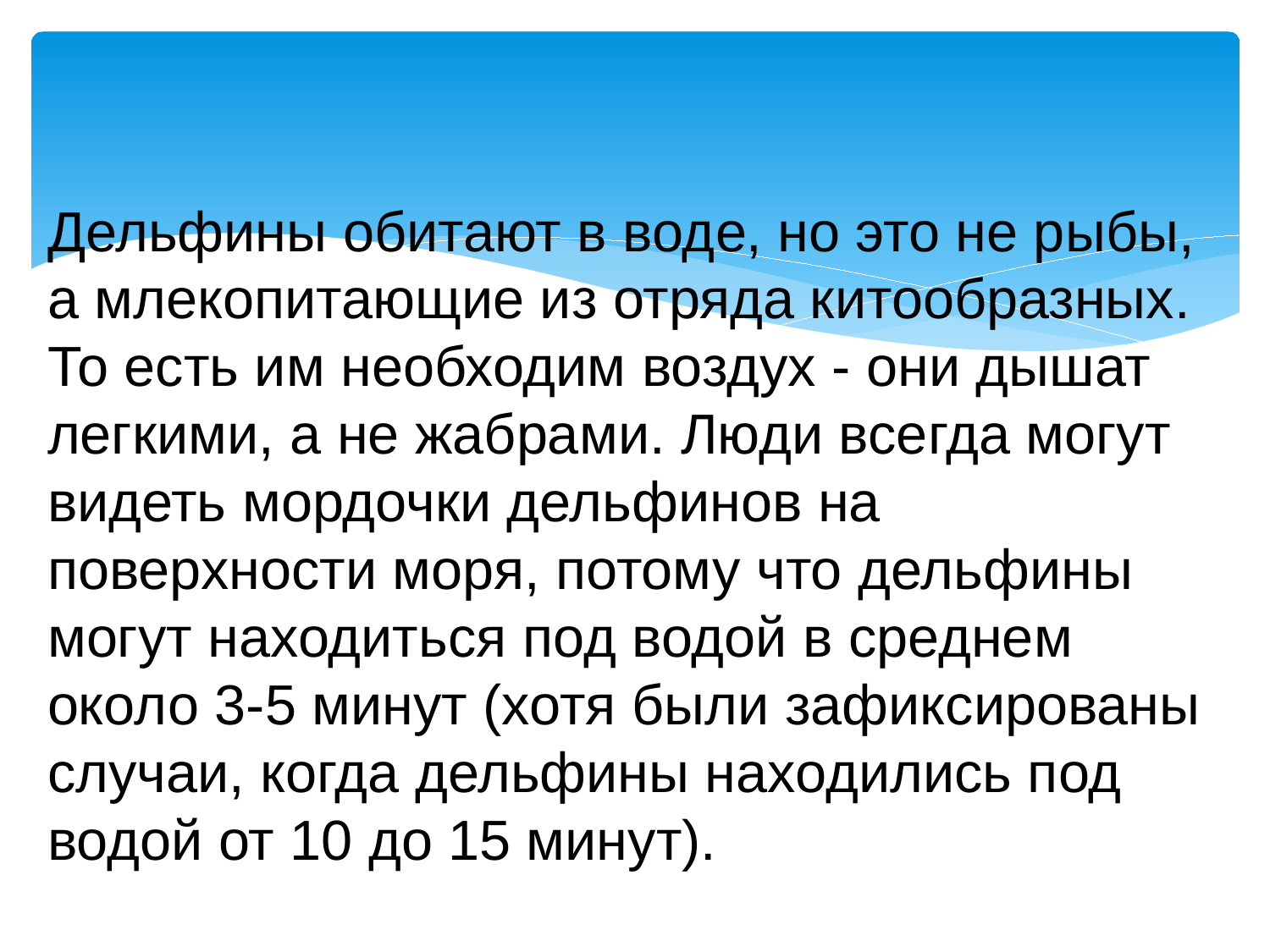

Дельфины обитают в воде, но это не рыбы, а млекопитающие из отряда китообразных. То есть им необходим воздух - они дышат легкими, а не жабрами. Люди всегда могут видеть мордочки дельфинов на поверхности моря, потому что дельфины могут находиться под водой в среднем около 3-5 минут (хотя были зафиксированы случаи, когда дельфины находились под водой от 10 до 15 минут).